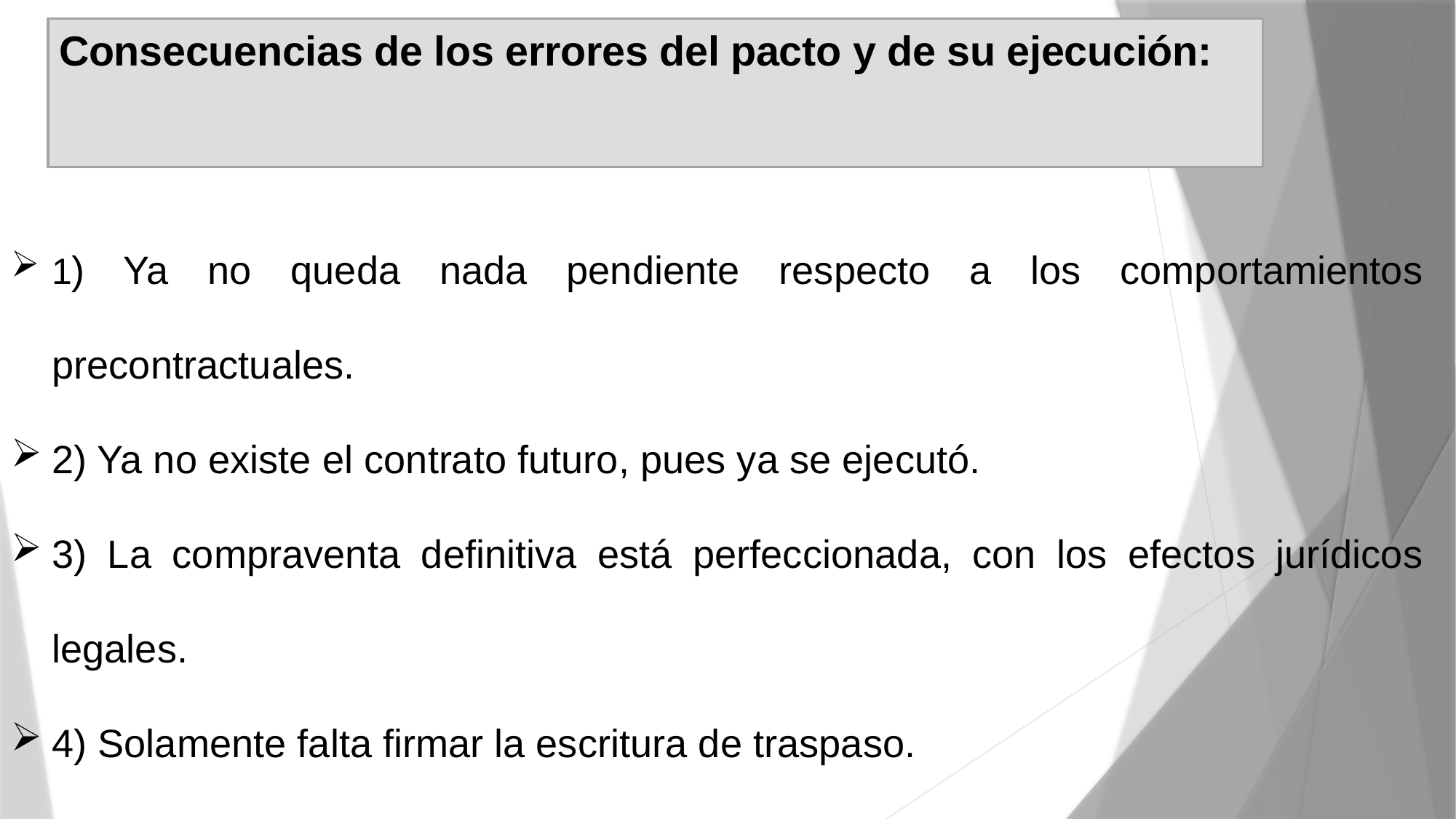

# Consecuencias de los errores del pacto y de su ejecución:
1) Ya no queda nada pendiente respecto a los comportamientos precontractuales.
2) Ya no existe el contrato futuro, pues ya se ejecutó.
3) La compraventa definitiva está perfeccionada, con los efectos jurídicos legales.
4) Solamente falta firmar la escritura de traspaso.